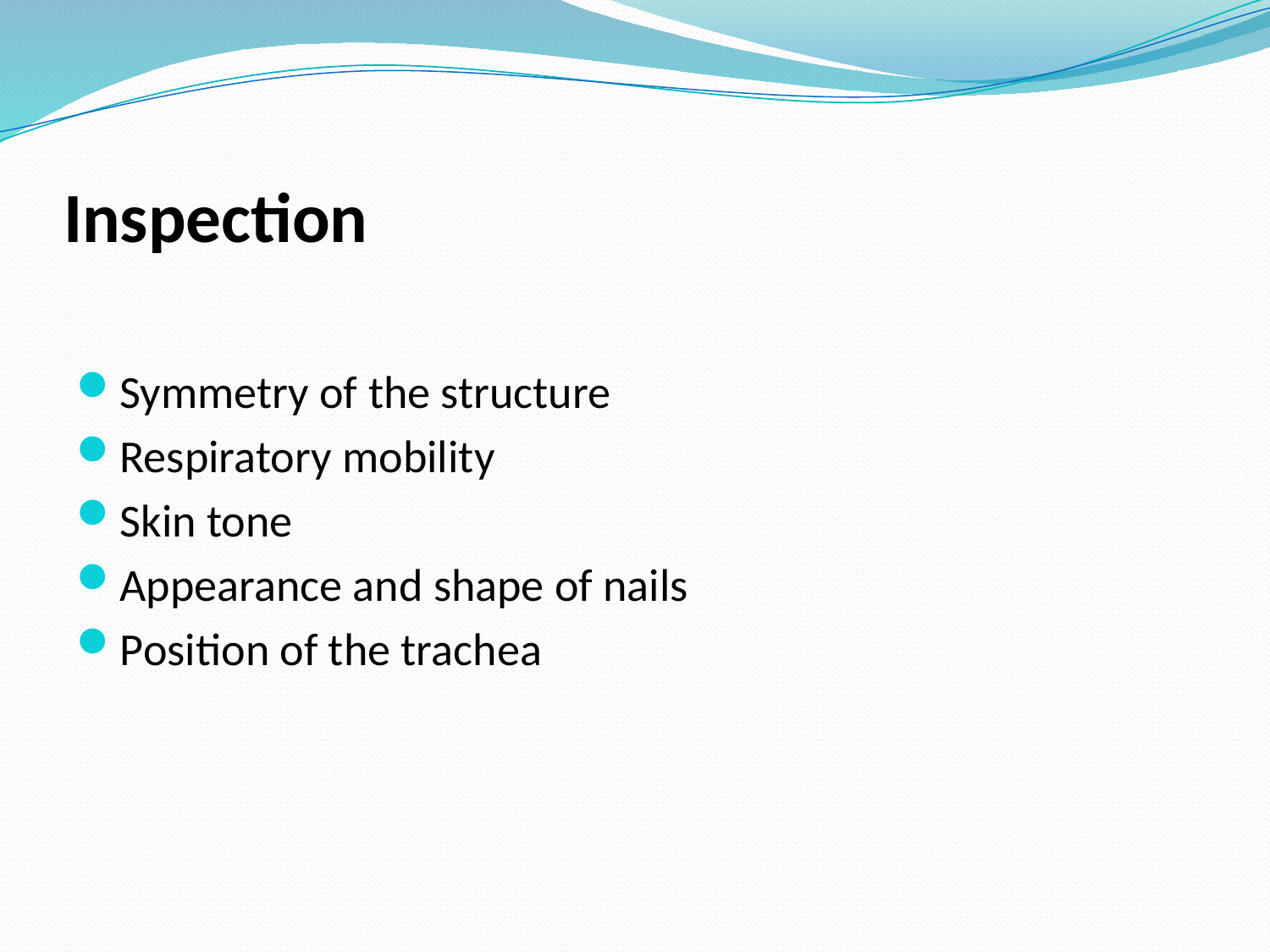

# Inspection
Symmetry of the structure
Respiratory mobility
Skin tone
Appearance and shape of nails
Position of the trachea